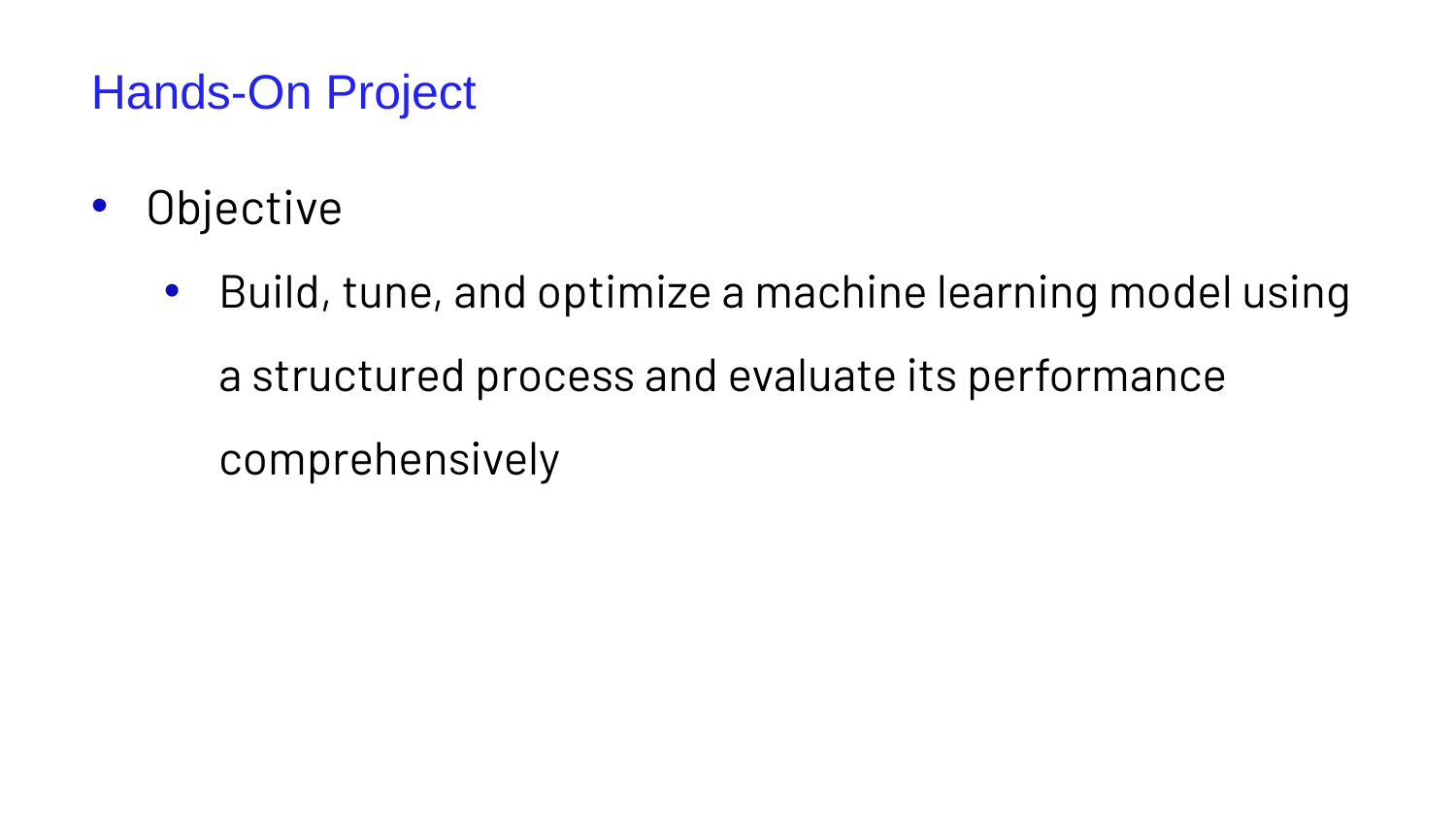

Hands-On Project
Objective
Build, tune, and optimize a machine learning model using a structured process and evaluate its performance comprehensively